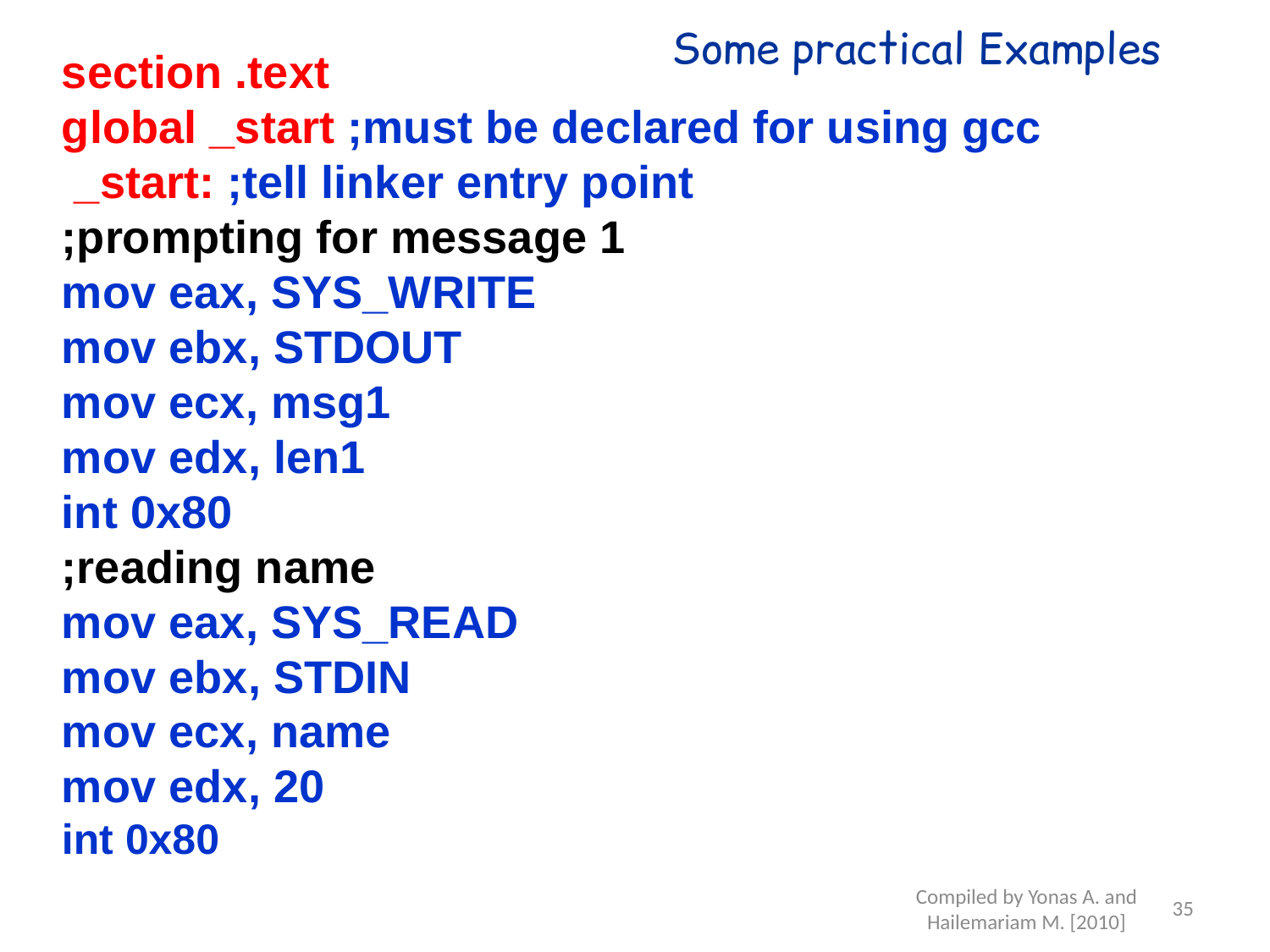

# Some practical Examples
section .text
global _start ;must be declared for using gcc
 _start: ;tell linker entry point
;prompting for message 1
mov eax, SYS_WRITE
mov ebx, STDOUT
mov ecx, msg1
mov edx, len1
int 0x80
;reading name
mov eax, SYS_READ
mov ebx, STDIN
mov ecx, name
mov edx, 20
int 0x80
35
Compiled by Yonas A. and Hailemariam M. [2010]